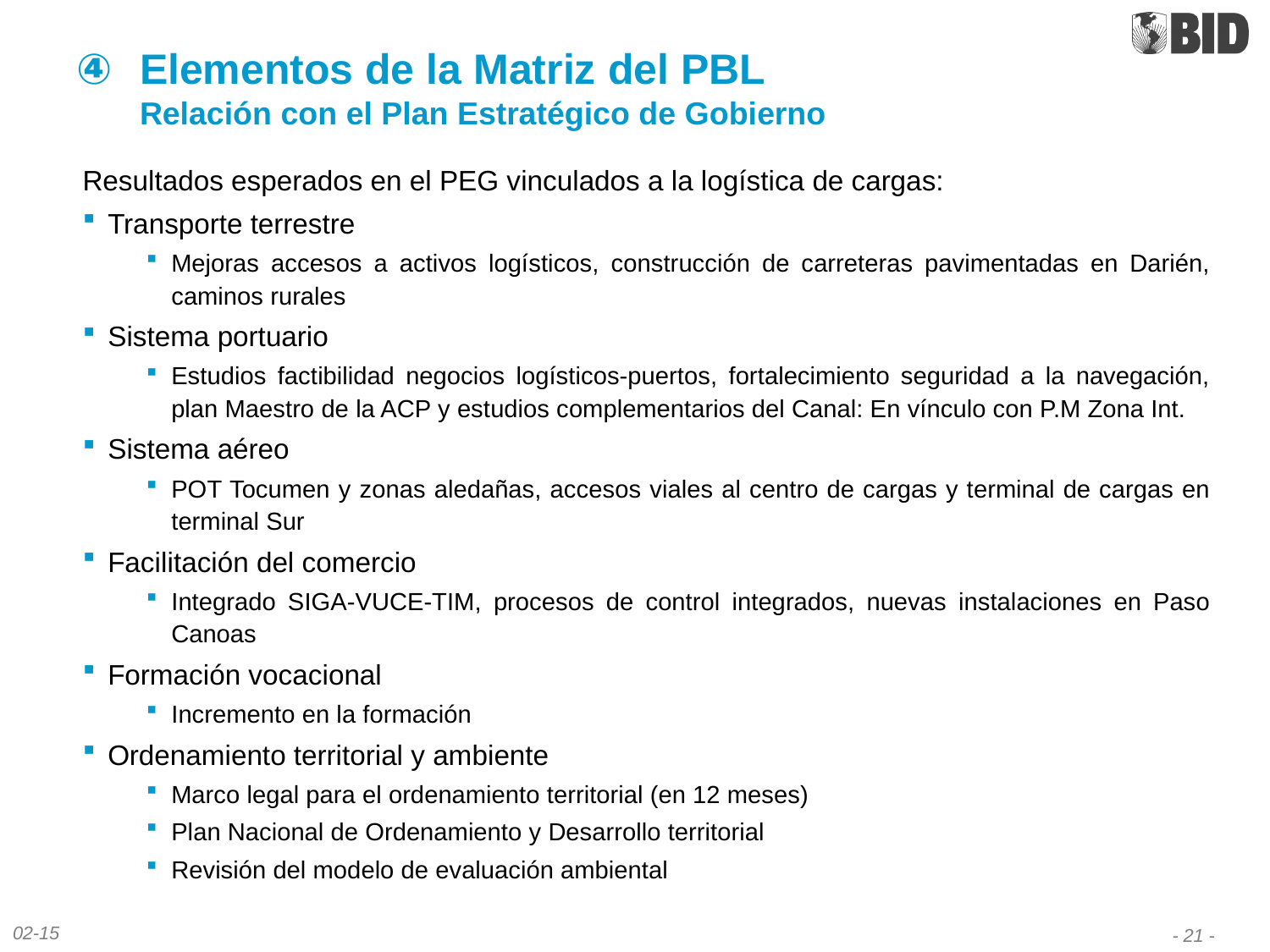

# Elementos de la Matriz del PBL Relación con el Plan Estratégico de Gobierno
Resultados esperados en el PEG vinculados a la logística de cargas:
Transporte terrestre
Mejoras accesos a activos logísticos, construcción de carreteras pavimentadas en Darién, caminos rurales
Sistema portuario
Estudios factibilidad negocios logísticos-puertos, fortalecimiento seguridad a la navegación, plan Maestro de la ACP y estudios complementarios del Canal: En vínculo con P.M Zona Int.
Sistema aéreo
POT Tocumen y zonas aledañas, accesos viales al centro de cargas y terminal de cargas en terminal Sur
Facilitación del comercio
Integrado SIGA-VUCE-TIM, procesos de control integrados, nuevas instalaciones en Paso Canoas
Formación vocacional
Incremento en la formación
Ordenamiento territorial y ambiente
Marco legal para el ordenamiento territorial (en 12 meses)
Plan Nacional de Ordenamiento y Desarrollo territorial
Revisión del modelo de evaluación ambiental
02-15
- 21 -